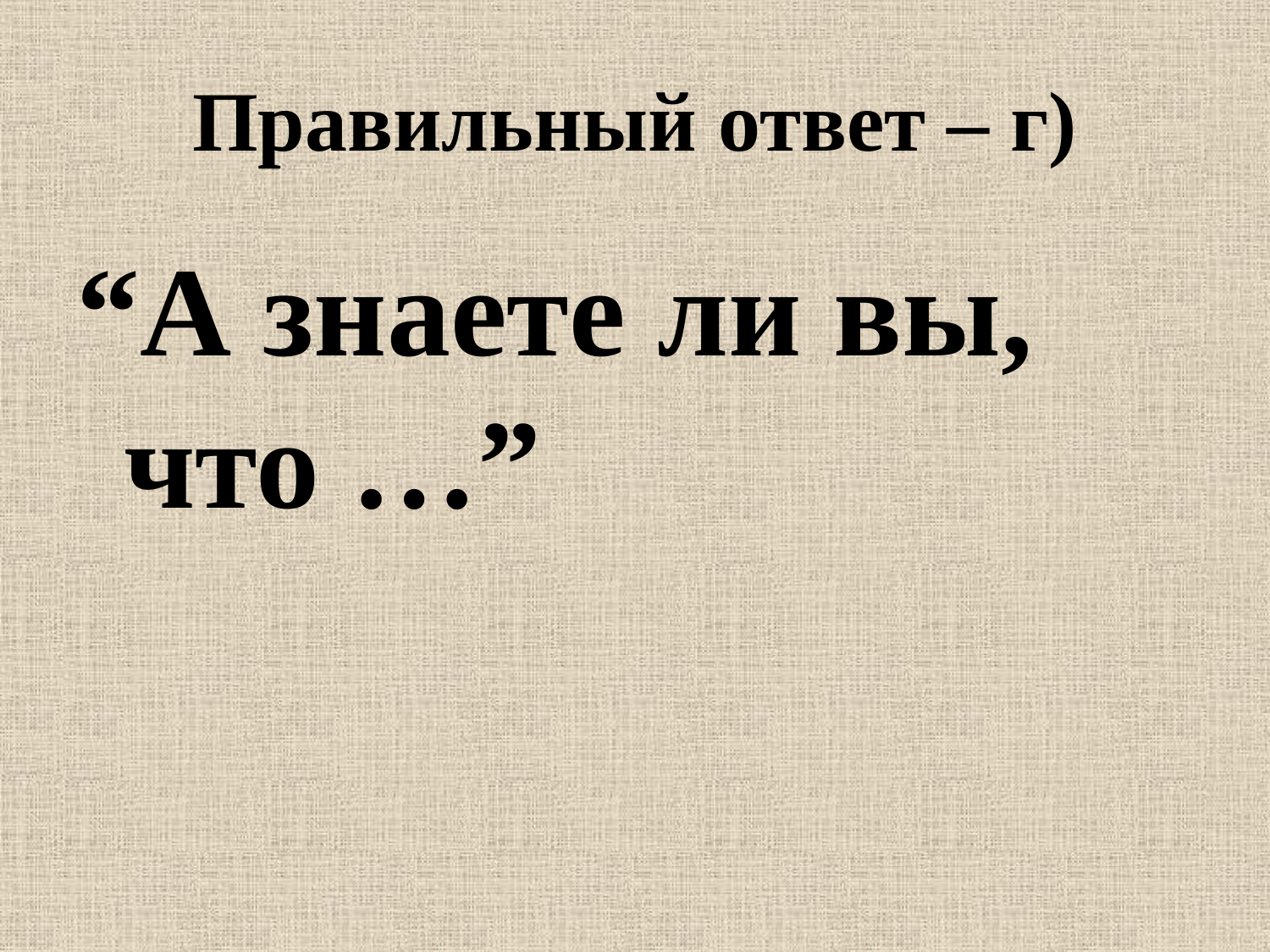

# Правильный ответ – г)
“А знаете ли вы, что …”